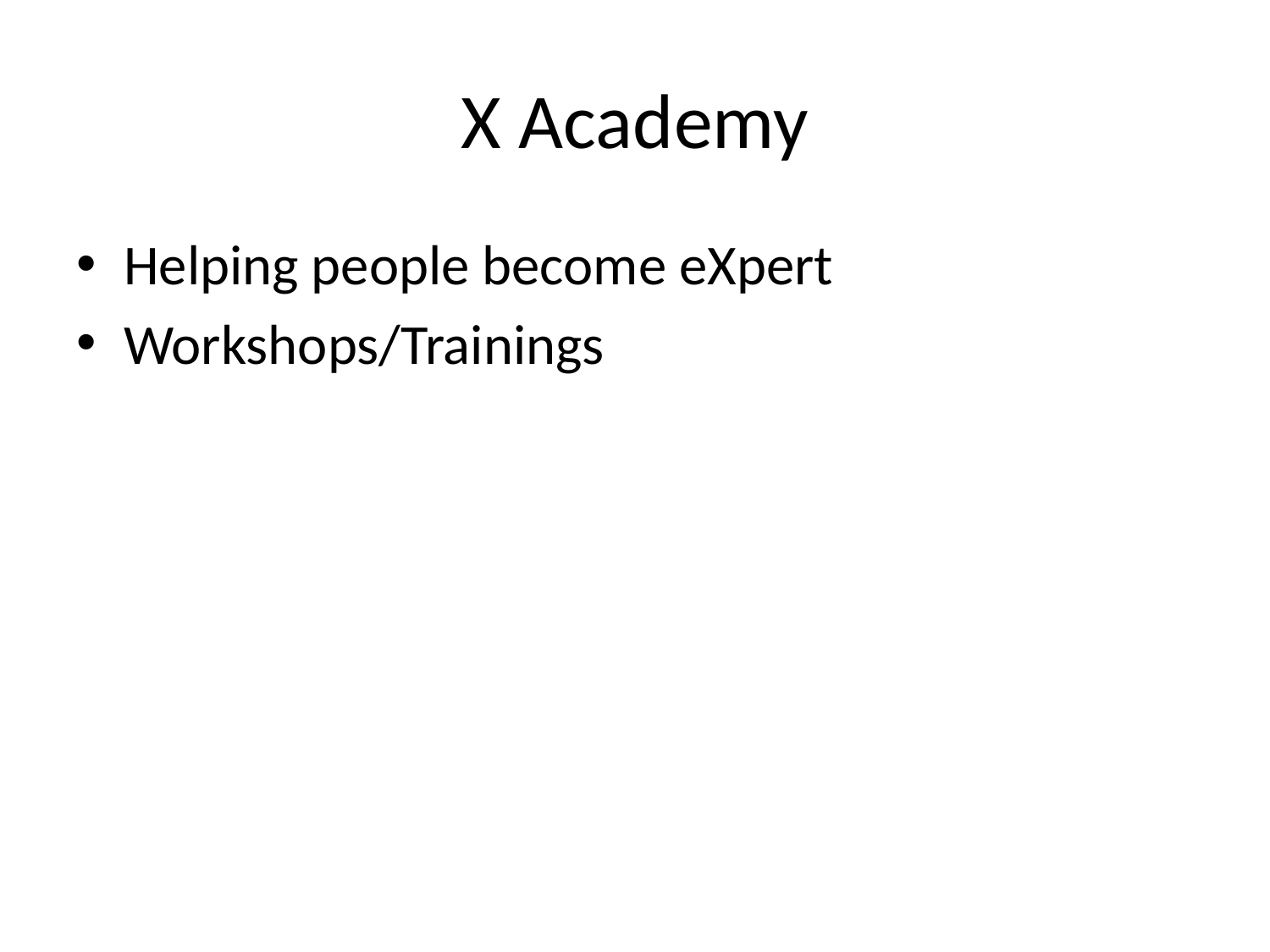

# X Academy
Helping people become eXpert
Workshops/Trainings